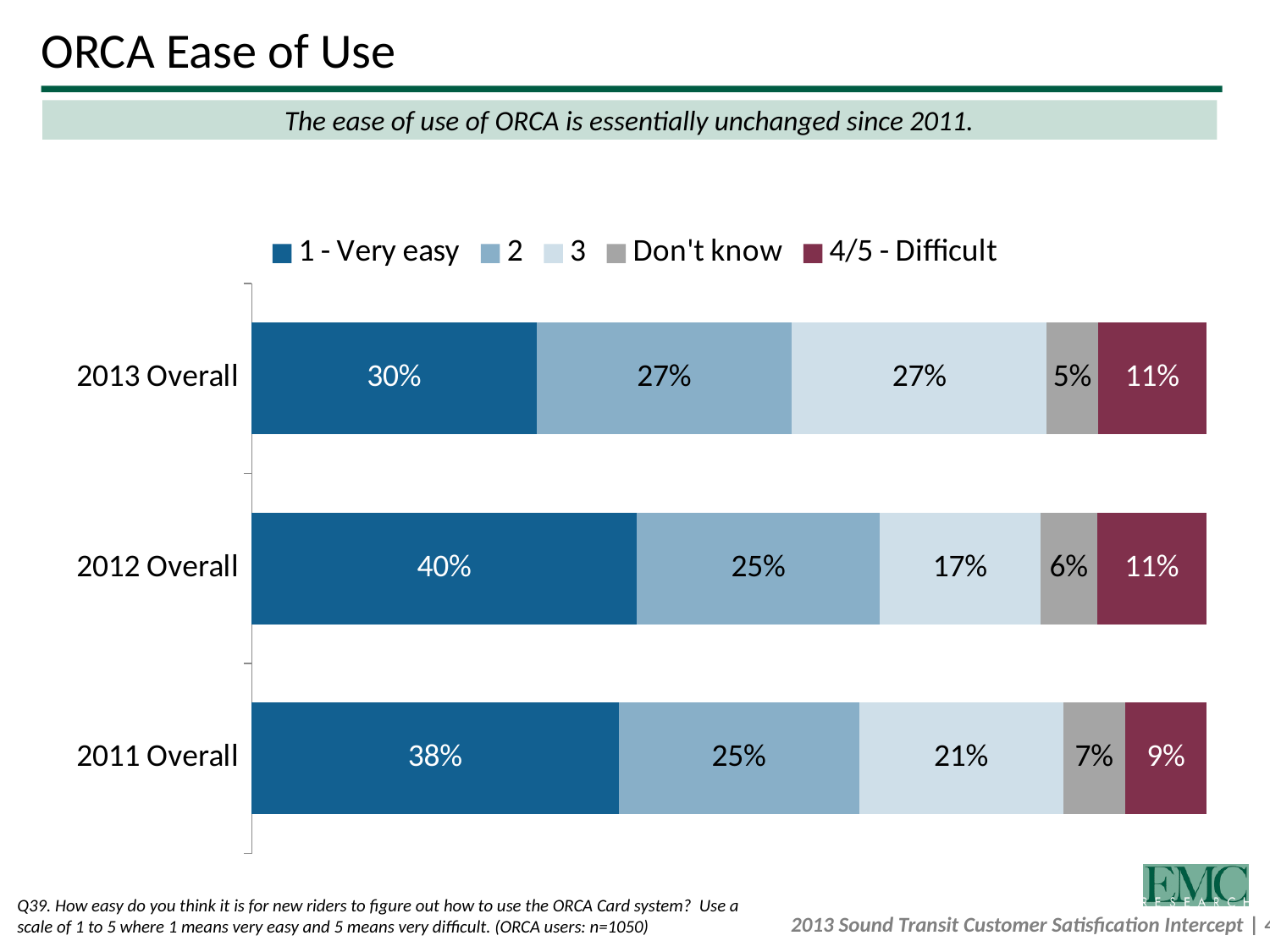

# ORCA Ease of Use
The ease of use of ORCA is essentially unchanged since 2011.

### Chart

| Category | 1 - Very easy | 2 | 3 | Don't know | 4/5 - Difficult |
|---|---|---|---|---|---|
| 2013 Overall | 0.2968481330914859 | 0.2664461268432975 | 0.26524123728132487 | 0.053970823294393094 | 0.11274579622385725 |
| 2012 Overall | 0.40304445373045816 | 0.25492412115700047 | 0.16798158814254918 | 0.05949438967929415 | 0.11455544729069514 |
| 2011 Overall | 0.3844014477623435 | 0.2517292414302995 | 0.21367510726353603 | 0.06510691651771912 | 0.08508727321058099 |
Q39. How easy do you think it is for new riders to figure out how to use the ORCA Card system?  Use a scale of 1 to 5 where 1 means very easy and 5 means very difficult. (ORCA users: n=1050)